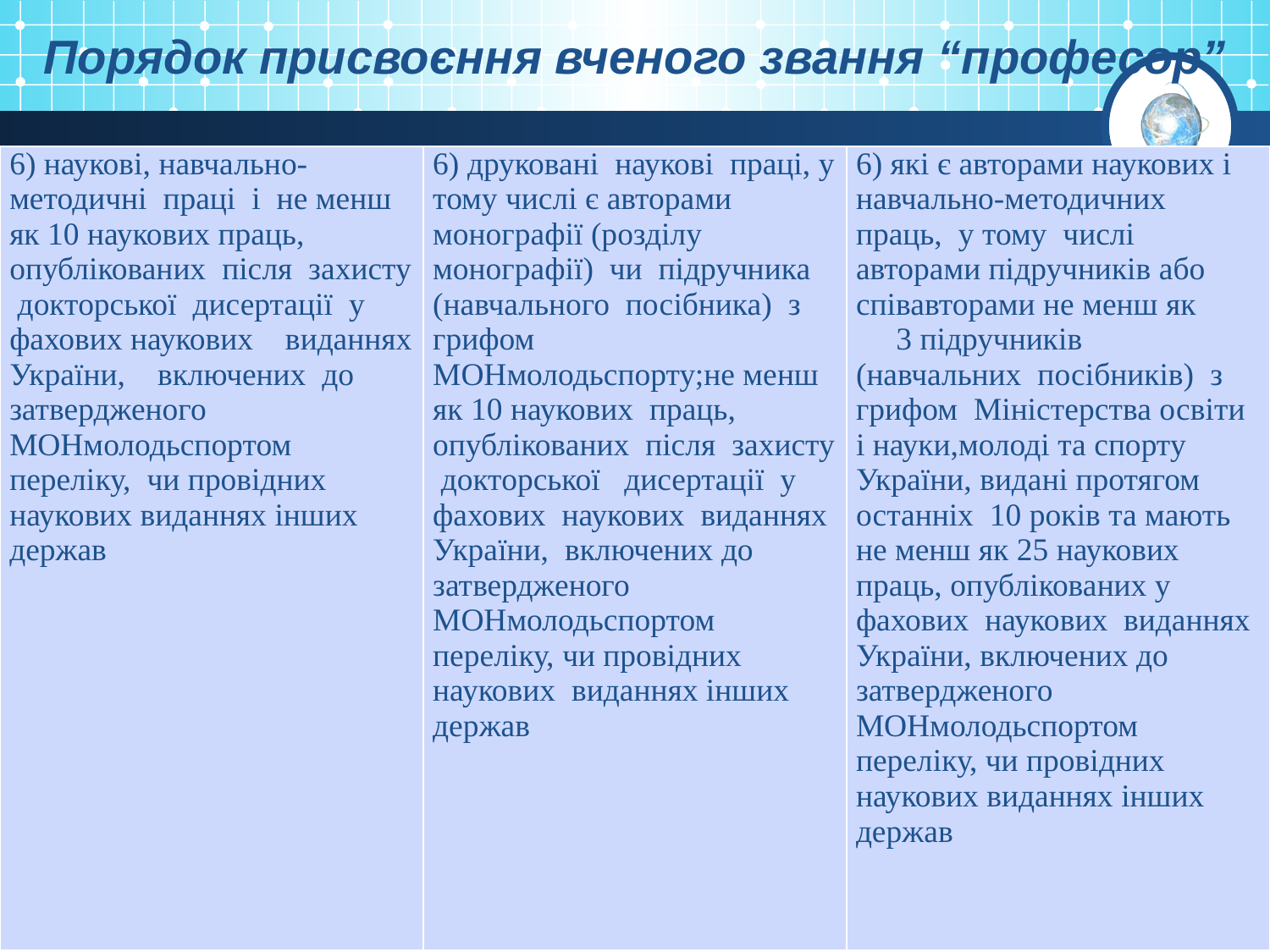

# Порядок присвоєння вченого звання “професор”
| 6) наукові, навчально-методичні праці і не менш як 10 наукових праць, опублікованих після захисту докторської дисертації у фахових наукових виданнях України, включених до затвердженого МОНмолодьспортом переліку, чи провідних наукових виданнях інших держав | 6) друковані наукові праці, у тому числі є авторами монографії (розділу монографії) чи підручника (навчального посібника) з грифом МОНмолодьспорту;не менш як 10 наукових праць, опублікованих після захисту докторської дисертації у фахових наукових виданнях України, включених до затвердженого МОНмолодьспортом переліку, чи провідних наукових виданнях інших держав | 6) які є авторами наукових і навчально-методичних праць, у тому числі авторами підручників або співавторами не менш як 3 підручників (навчальних посібників) з грифом Міністерства освіти і науки,молоді та спорту України, видані протягом останніх 10 років та мають не менш як 25 наукових праць, опублікованих у фахових наукових виданнях України, включених до затвердженого МОНмолодьспортом переліку, чи провідних наукових виданнях інших держав |
| --- | --- | --- |